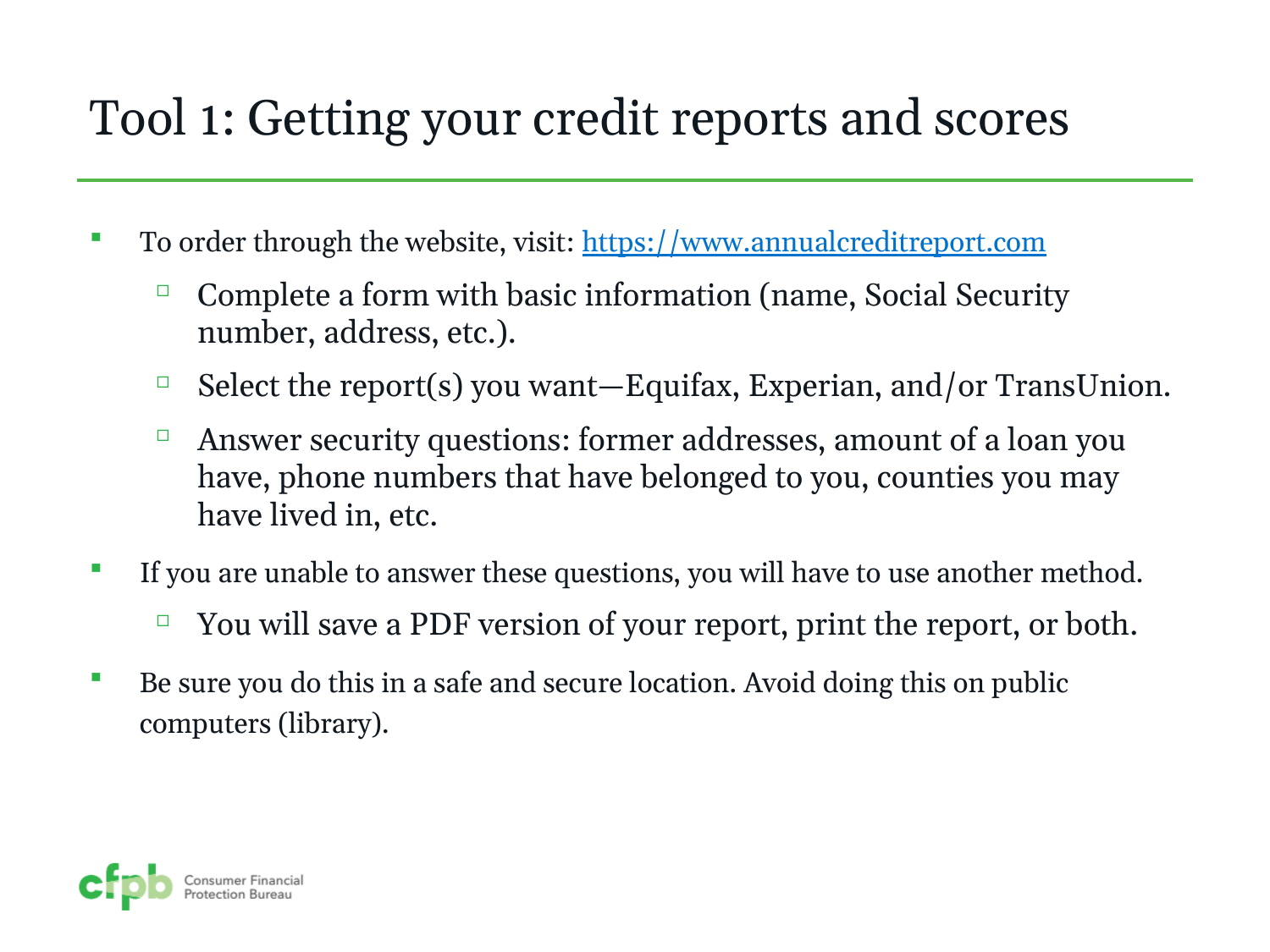

# Tool 1: Getting your credit reports and scores
To order through the website, visit: https://www.annualcreditreport.com
Complete a form with basic information (name, Social Security number, address, etc.).
Select the report(s) you want—Equifax, Experian, and/or TransUnion.
Answer security questions: former addresses, amount of a loan you have, phone numbers that have belonged to you, counties you may have lived in, etc.
If you are unable to answer these questions, you will have to use another method.
You will save a PDF version of your report, print the report, or both.
Be sure you do this in a safe and secure location. Avoid doing this on public computers (library).